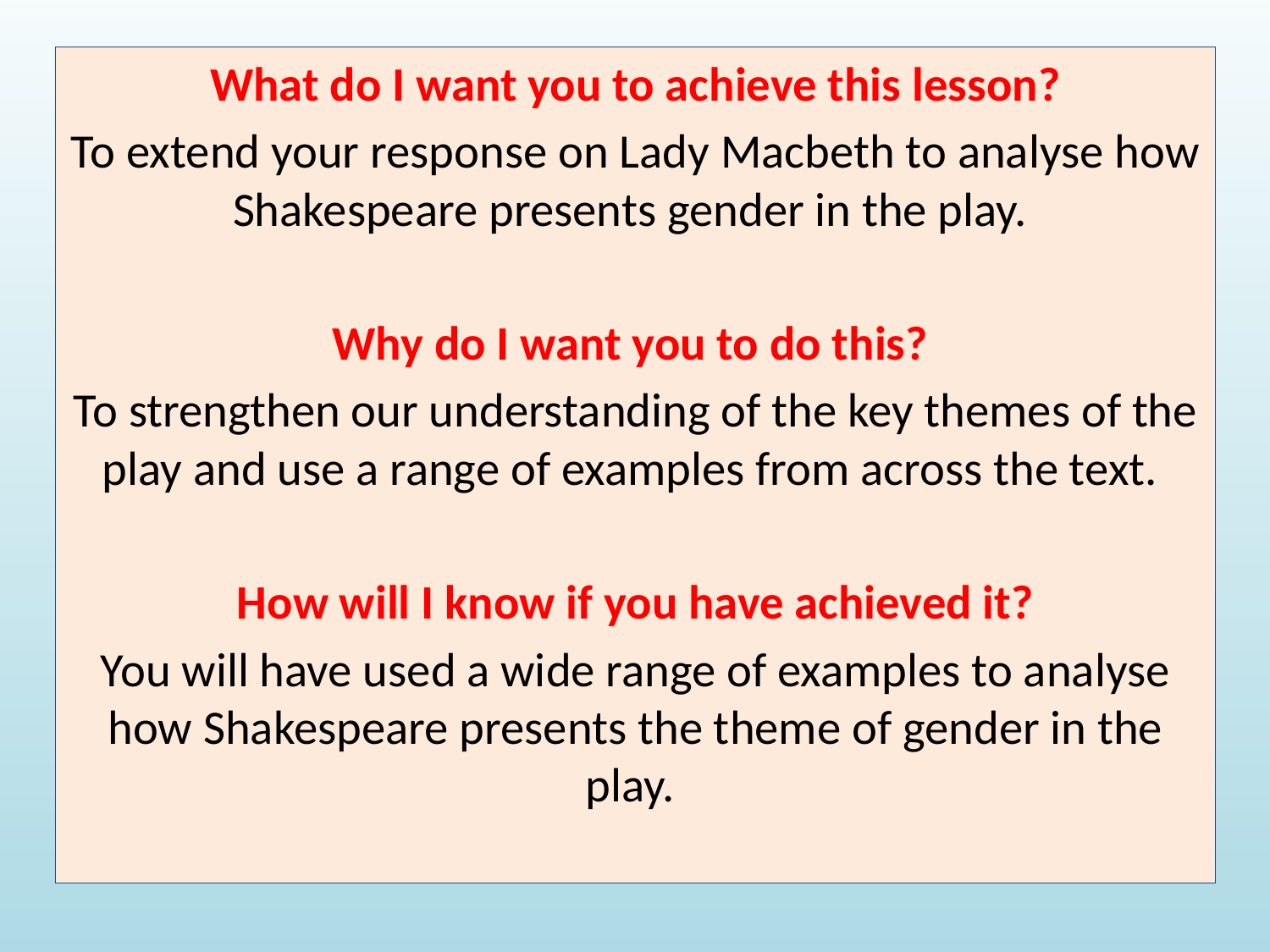

What do I want you to achieve this lesson?
To extend your response on Lady Macbeth to analyse how Shakespeare presents gender in the play.

Why do I want you to do this?
To strengthen our understanding of the key themes of the play and use a range of examples from across the text.

How will I know if you have achieved it?
You will have used a wide range of examples to analyse how Shakespeare presents the theme of gender in the play.